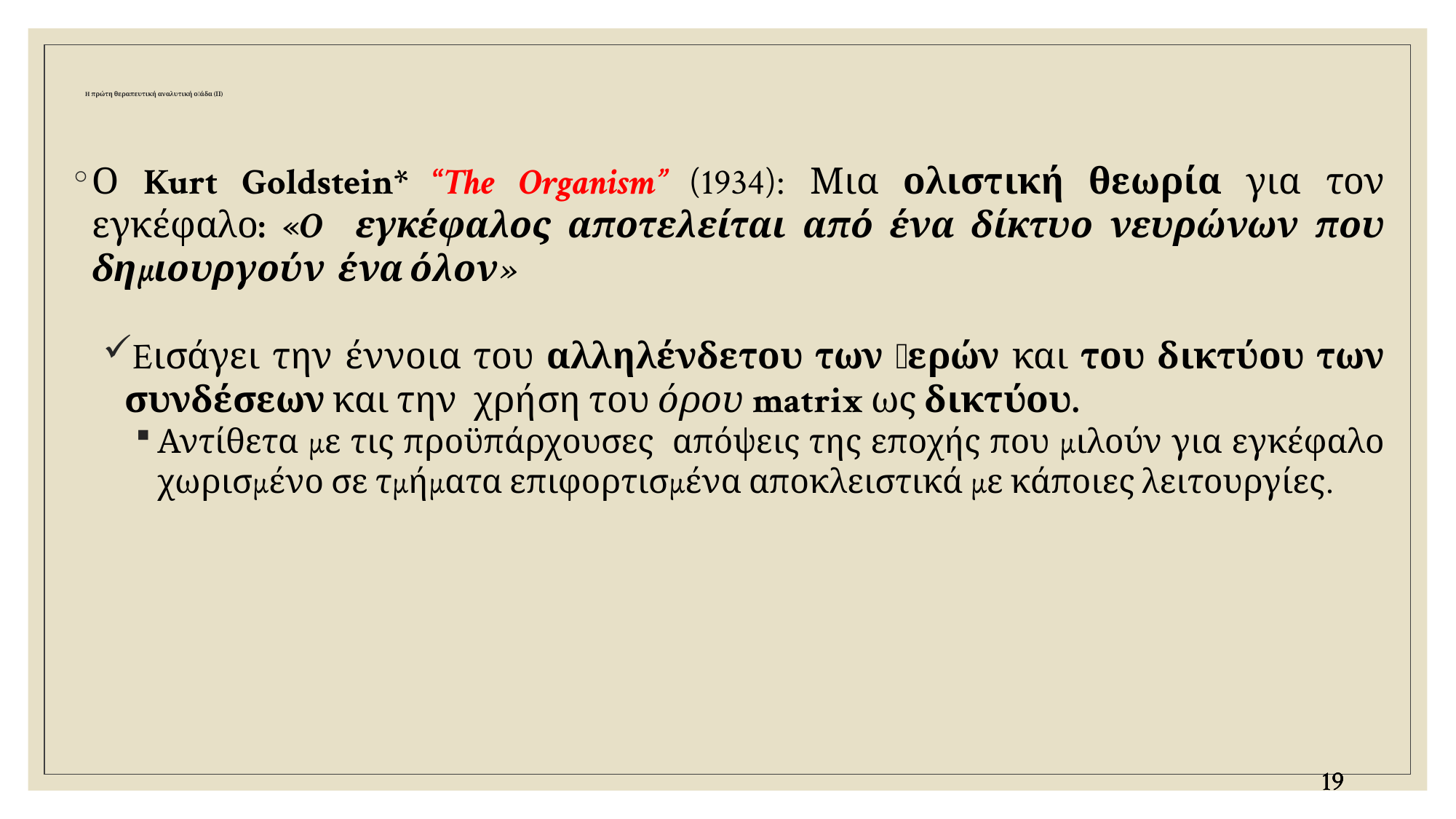

# H πρώτη θεραπευτική αναλυτική ομάδα (ΙΙ)
Ο Kurt Goldstein* “The Organism” (1934): Μια ολιστική θεωρία για τον εγκέφαλο: «O  εγκέφαλος αποτελείται από ένα δίκτυο νευρώνων που δημιουργούν  ένα όλον»

Eισάγει την έννοια του αλληλένδετου των μερών και του δικτύου των συνδέσεων και την  χρήση του όρου matrix ως δικτύου.
Αντίθετα με τις προϋπάρχουσες  απόψεις της εποχής που μιλούν για εγκέφαλο χωρισμένο σε τμήματα επιφορτισμένα αποκλειστικά με κάποιες λειτουργίες.

19
19
19